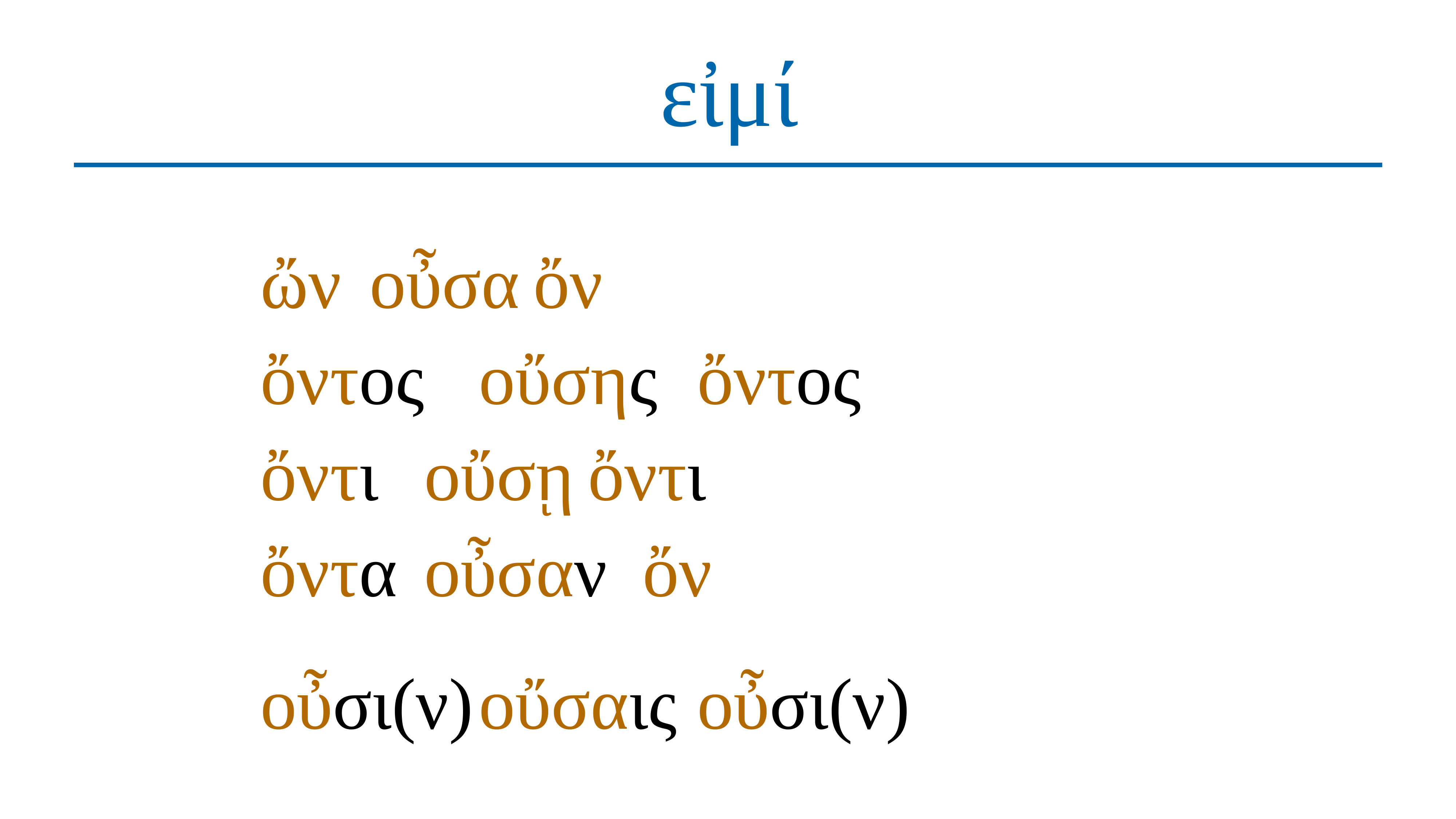

# εἰμί
ὤν	οὖσα	ὄν
ὄντος	οὔσης	ὄντος
ὄντι	οὔσῃ	ὄντι
ὄντα	οὖσαν	ὄν
οὖσι(ν)	οὔσαις	οὖσι(ν)